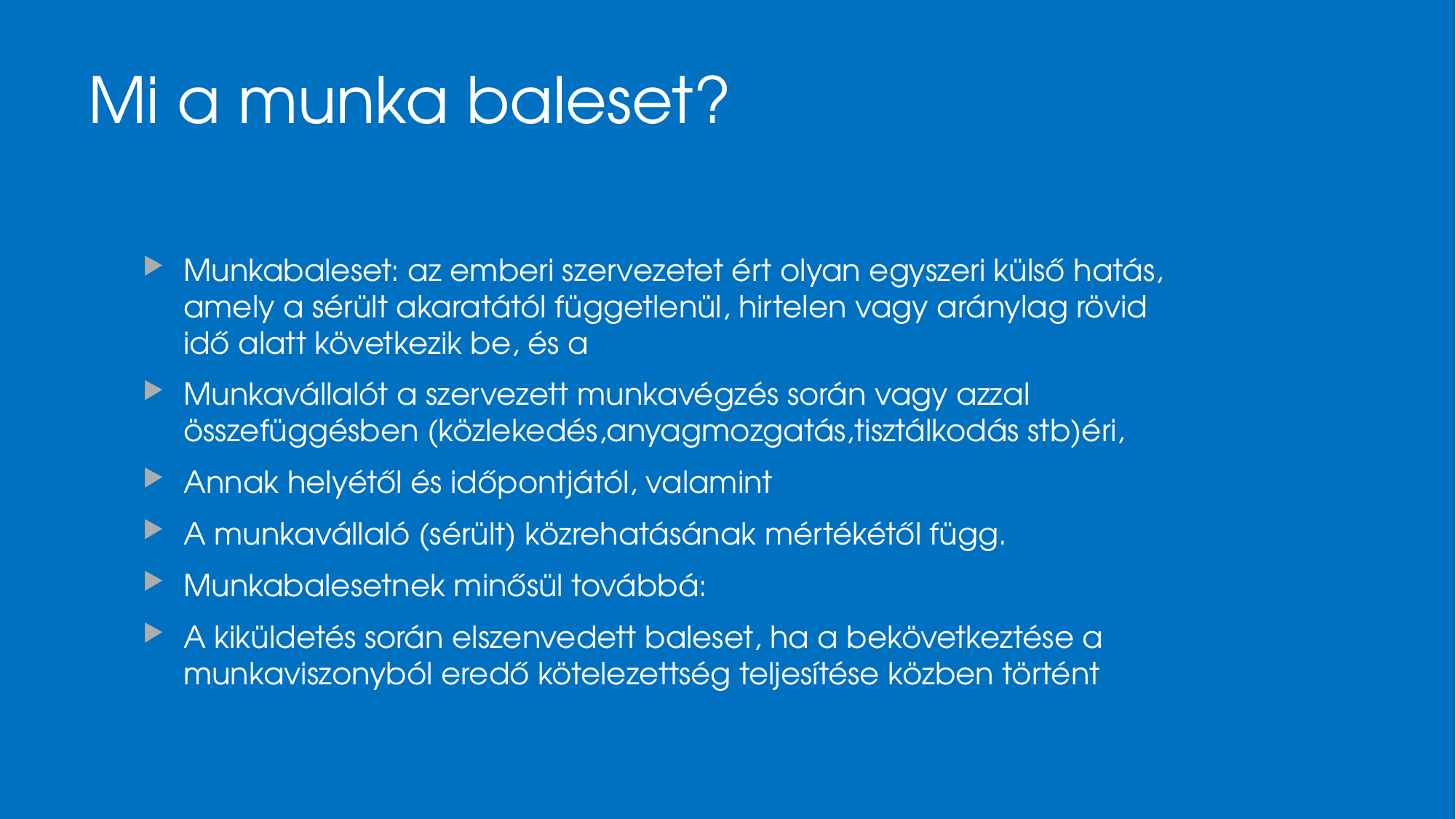

# Mi a munka baleset?
Munkabaleset: az emberi szervezetet ért olyan egyszeri külső hatás, amely a sérült akaratától függetlenül, hirtelen vagy aránylag rövid idő alatt következik be, és a
Munkavállalót a szervezett munkavégzés során vagy azzal összefüggésben (közlekedés,anyagmozgatás,tisztálkodás stb)éri,
Annak helyétől és időpontjától, valamint
A munkavállaló (sérült) közrehatásának mértékétől függ.
Munkabalesetnek minősül továbbá:
A kiküldetés során elszenvedett baleset, ha a bekövetkeztése a munkaviszonyból eredő kötelezettség teljesítése közben történt